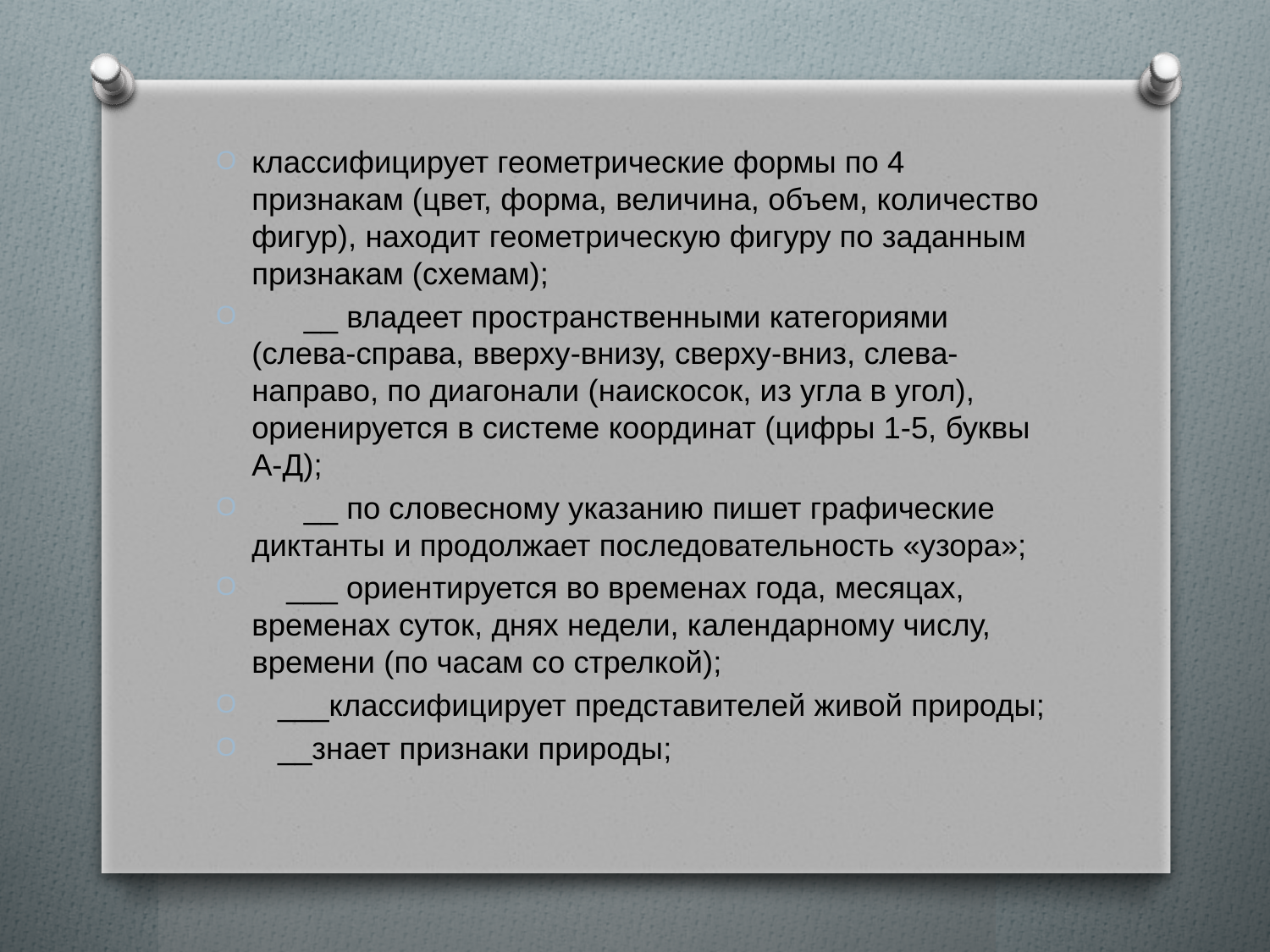

классифицирует геометрические формы по 4 признакам (цвет, форма, величина, объем, количество фигур), находит геометрическую фигуру по заданным признакам (схемам);
      __ владеет пространственными категориями (слева-справа, вверху-внизу, сверху-вниз, слева-направо, по диагонали (наискосок, из угла в угол), ориенируется в системе координат (цифры 1-5, буквы А-Д);
      __ по словесному указанию пишет графические диктанты и продолжает последовательность «узора»;
    ___ ориентируется во временах года, месяцах, временах суток, днях недели, календарному числу, времени (по часам со стрелкой);
   ___классифицирует представителей живой природы;
   __знает признаки природы;